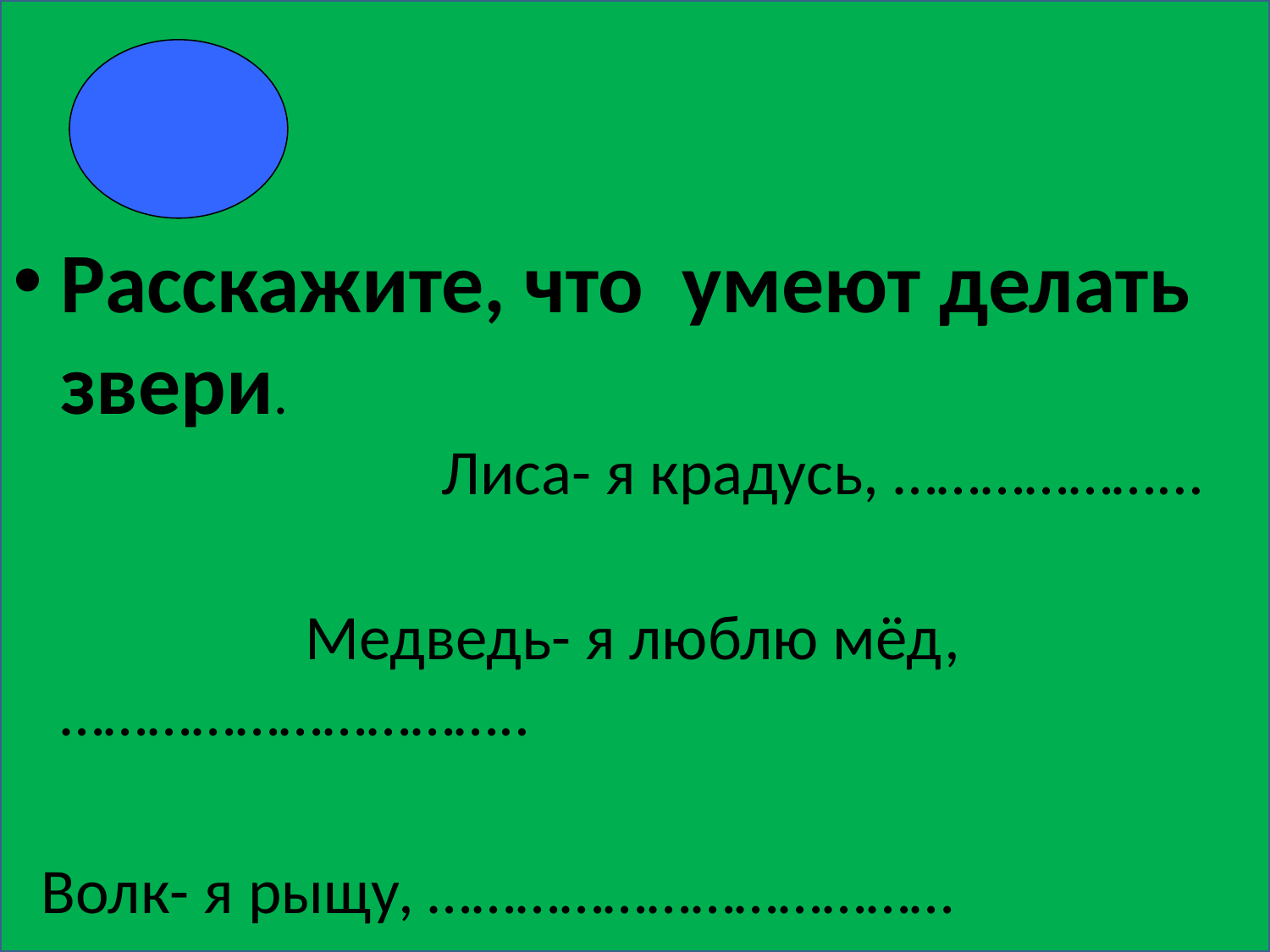

Расскажите, что  умеют делать звери.                                                                                                           Лиса- я крадусь, ………………...
                                                                                                        Медведь- я люблю мёд, …………………………..

  Волк- я рыщу, ………………………………